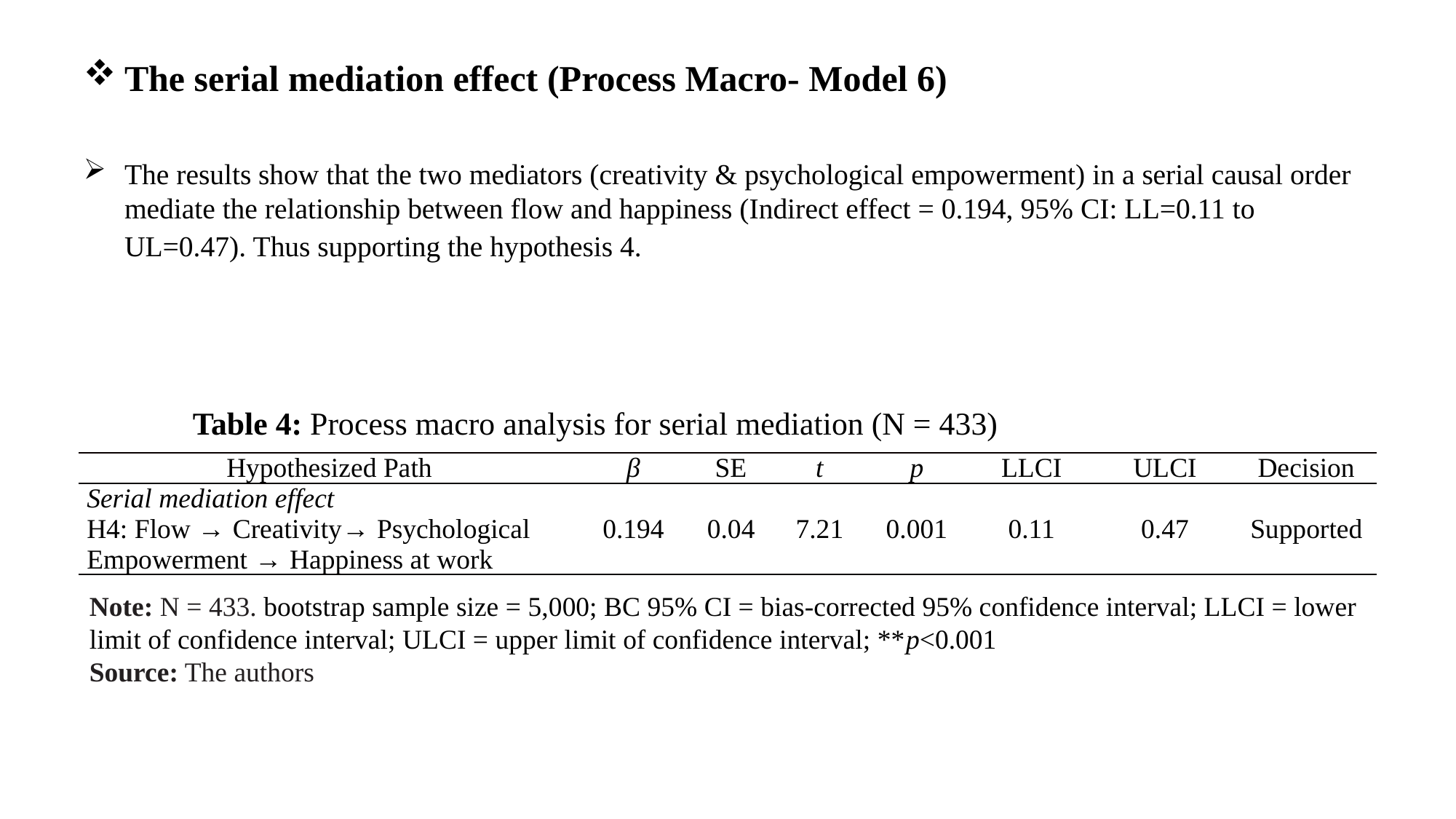

The serial mediation effect (Process Macro- Model 6)

The results show that the two mediators (creativity & psychological empowerment) in a serial causal order mediate the relationship between flow and happiness (Indirect effect = 0.194, 95% CI: LL=0.11 to UL=0.47). Thus supporting the hypothesis 4.

	Table 4: Process macro analysis for serial mediation (N = 433)
| Hypothesized Path | β | SE | t | p | LLCI | ULCI | Decision |
| --- | --- | --- | --- | --- | --- | --- | --- |
| Serial mediation effect H4: Flow → Creativity→ Psychological Empowerment → Happiness at work | 0.194 | 0.04 | 7.21 | 0.001 | 0.11 | 0.47 | Supported |
Note: N = 433. bootstrap sample size = 5,000; BC 95% CI = bias-corrected 95% confidence interval; LLCI = lower limit of confidence interval; ULCI = upper limit of confidence interval; **p<0.001
Source: The authors

18